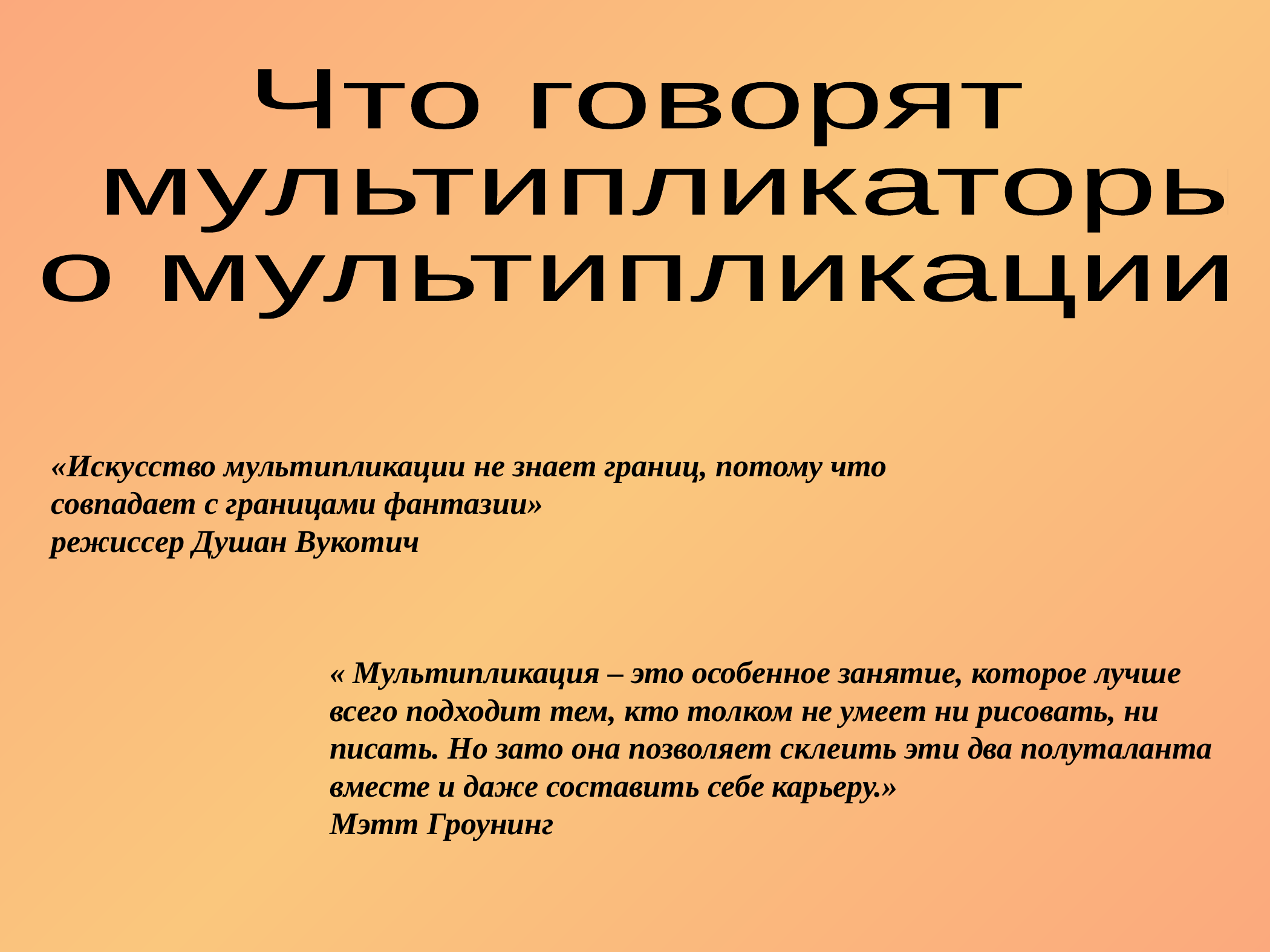

Что говорят
 мультипликаторы
о мультипликации
«Искусство мультипликации не знает границ, потому что
совпадает с границами фантазии»
режиссер Душан Вукотич
« Мультипликация – это особенное занятие, которое лучше всего подходит тем, кто толком не умеет ни рисовать, ни писать. Но зато она позволяет склеить эти два полуталанта вместе и даже составить себе карьеру.»
Мэтт Гроунинг